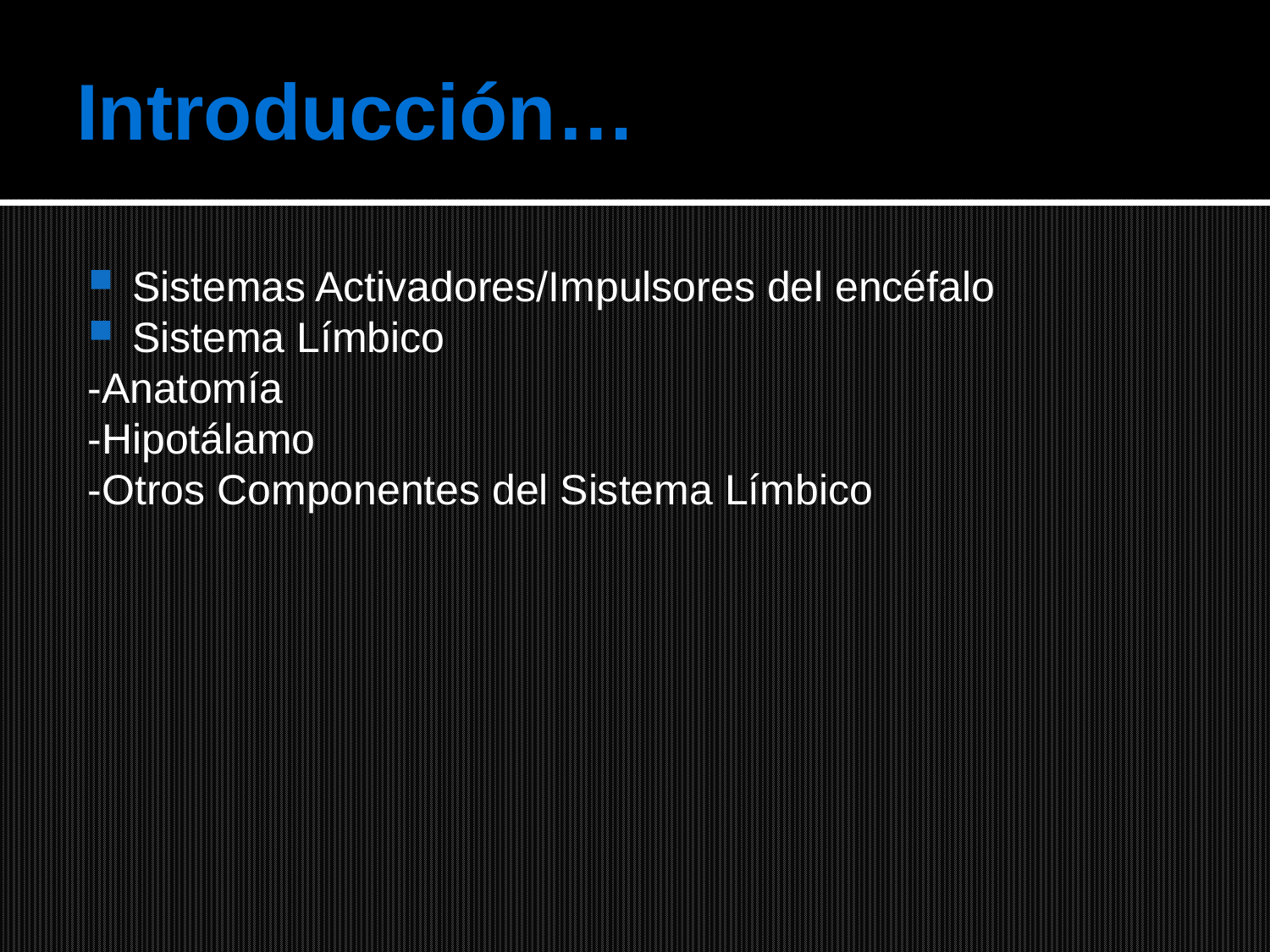

# Introducción…
Sistemas Activadores/Impulsores del encéfalo
Sistema Límbico
-Anatomía
-Hipotálamo
-Otros Componentes del Sistema Límbico